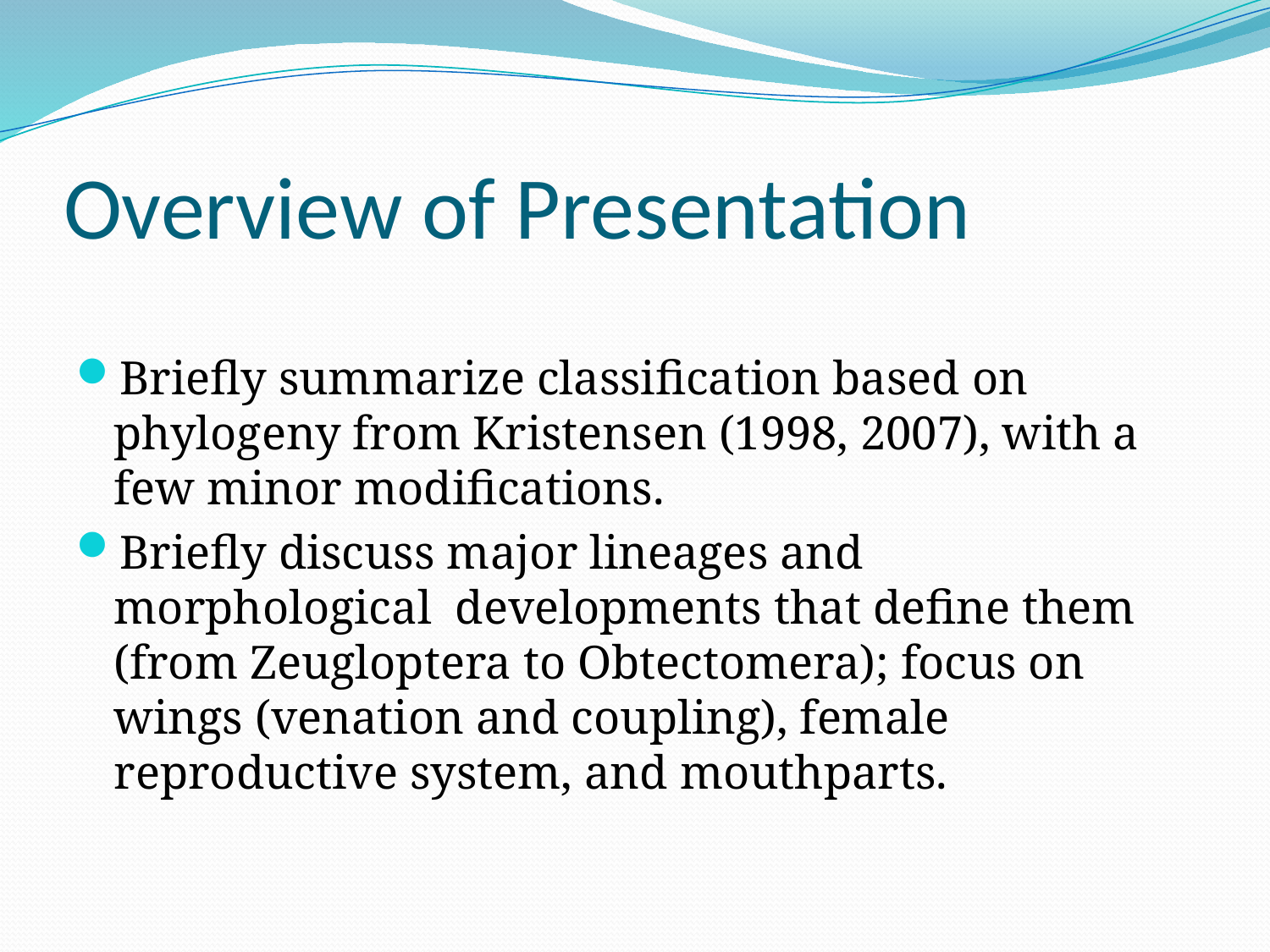

# Overview of Presentation
Briefly summarize classification based on phylogeny from Kristensen (1998, 2007), with a few minor modifications.
Briefly discuss major lineages and morphological  developments that define them (from Zeugloptera to Obtectomera); focus on wings (venation and coupling), female reproductive system, and mouthparts.